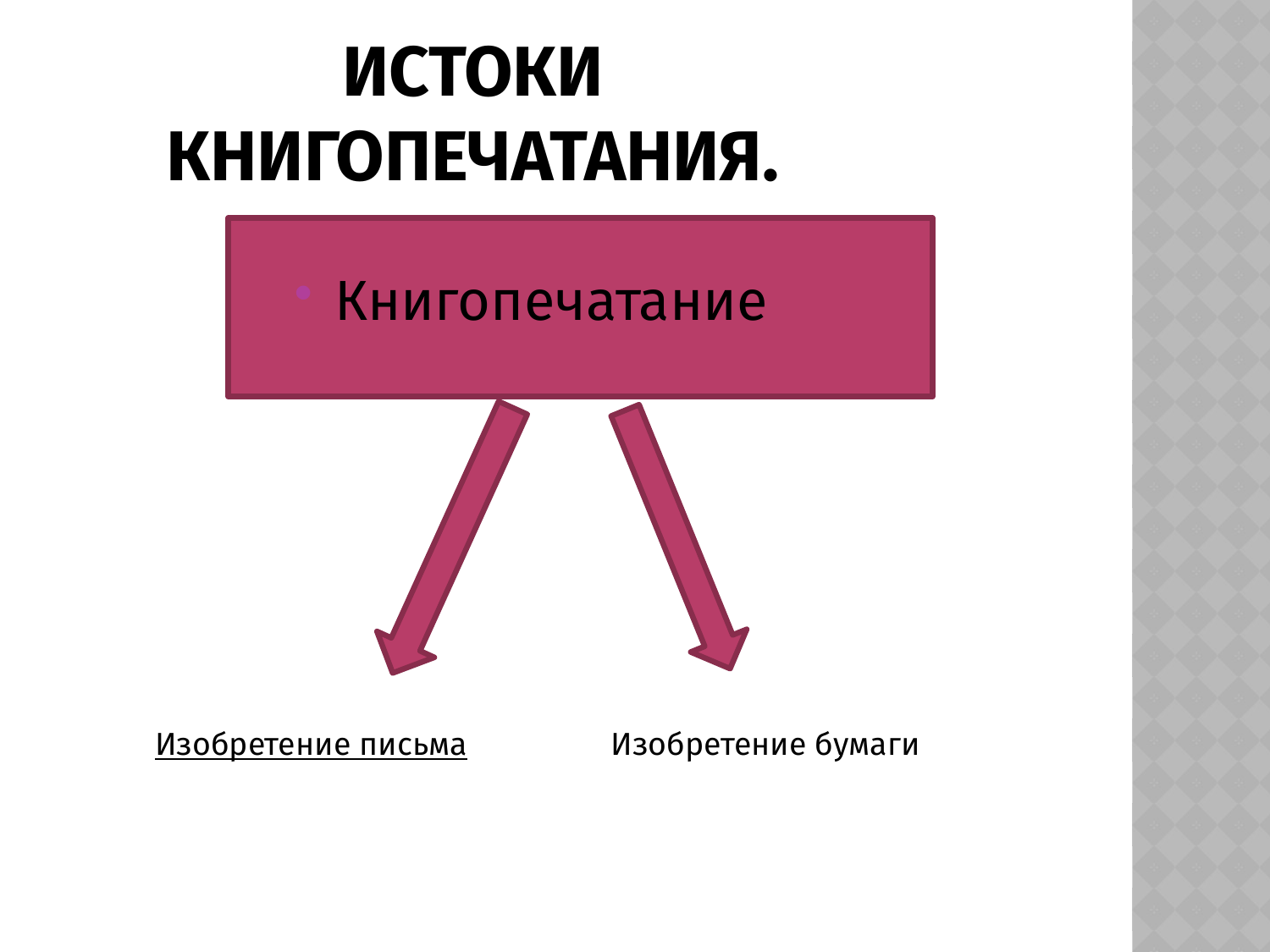

# Истоки книгопечатания.

Книгопечатание

Изобретение письма                 Изобретение бумаги